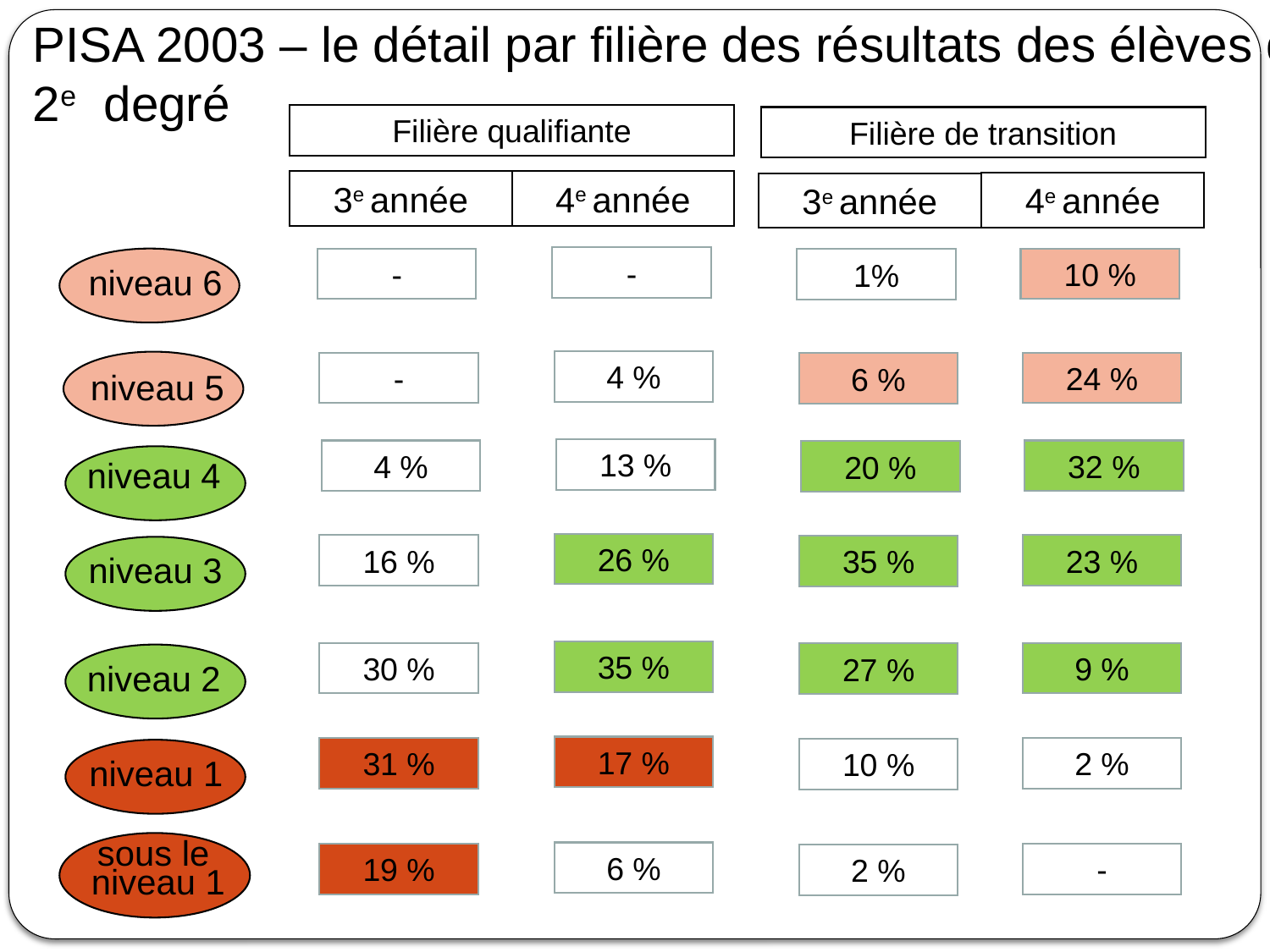

PISA 2003 – le détail par filière des résultats des élèves du 2e  degré
Filière qualifiante
Filière de transition
3e année
4e année
-
4 %
13 %
26 %
35 %
17 %
6 %
4e année
10 %
24 %
32 %
23 %
9 %
2 %
-
3e année

niveau 6

niveau 5

niveau 4

niveau 3

niveau 2

niveau 1
sous le
 niveau 1

-
-
4 %
16 %
30 %
31 %
19 %
1%
6 %
20 %
35 %
27 %
10 %
2 %